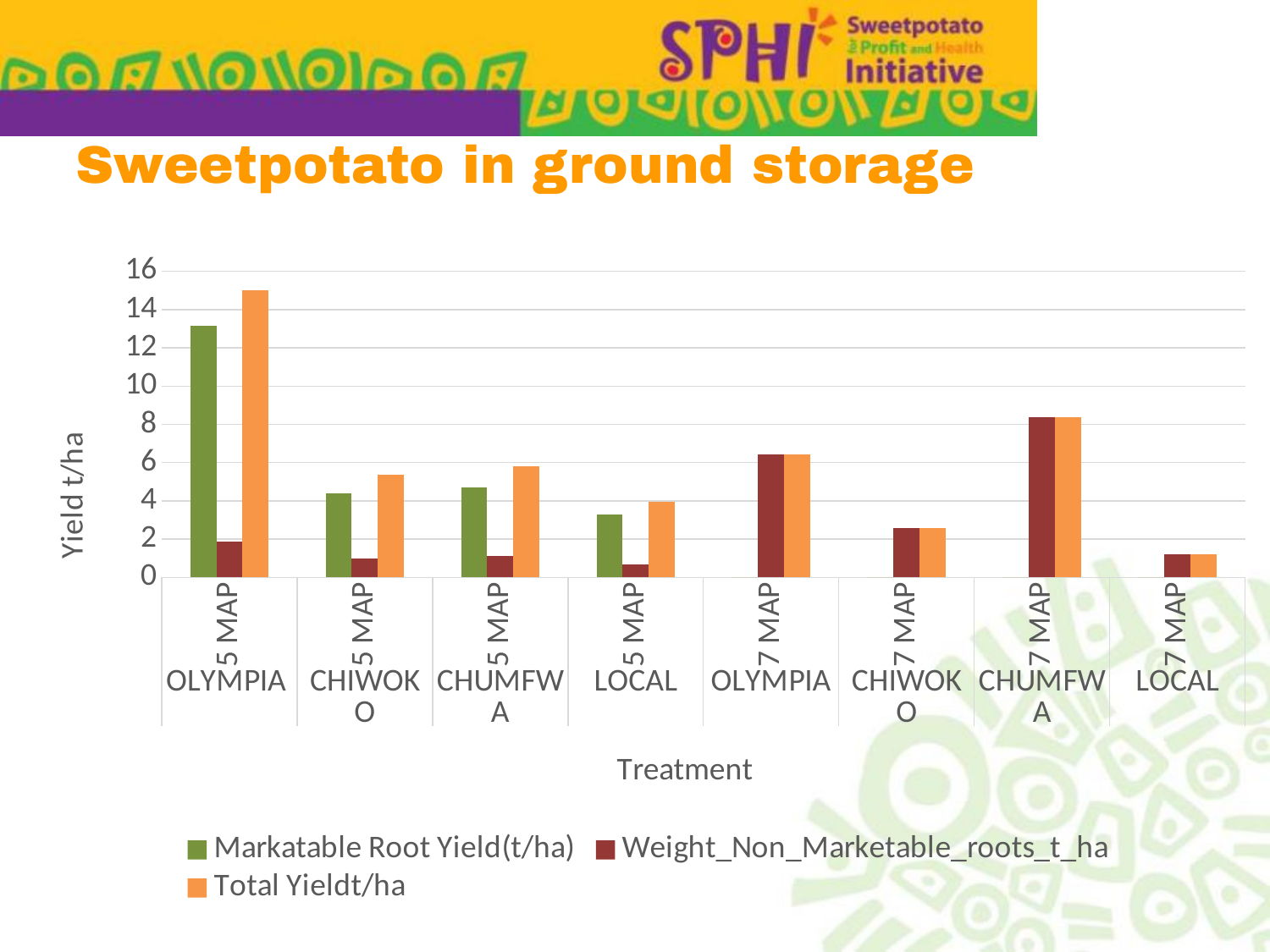

# Sweetpotato in ground storage

### Chart

| Category | Total Yieldt/ha | Markatable Root Yield(t/ha) | Weight_Non_Marketable_roots_t_ha |
|---|---|---|---|
| 5 MAP | 15.0 | 13.14 | 1.86 |
| 5 MAP | 5.36 | 4.39 | 0.97 |
| 5 MAP | 5.81 | 4.69 | 1.11 |
| 5 MAP | 3.97 | 3.28 | 0.69 |
| 7 MAP | 6.45 | 0.0 | 6.45 |
| 7 MAP | 2.57 | 0.0 | 2.57 |
| 7 MAP | 8.39 | 0.0 | 8.39 |
| 7 MAP | 1.23 | 0.0 | 1.23 |